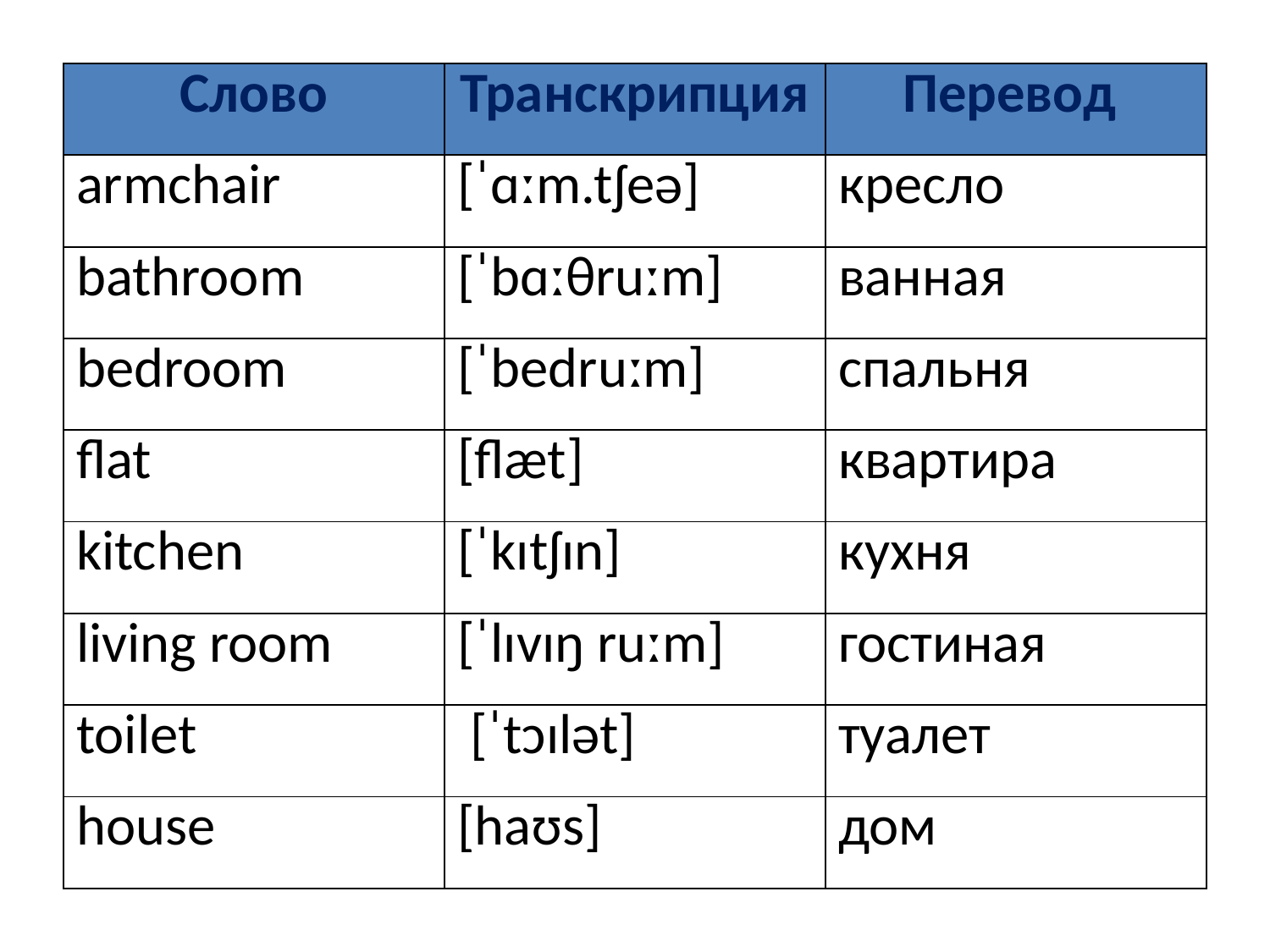

| Слово | Транскрипция | Перевод |
| --- | --- | --- |
| armchair | [ˈɑːm.tʃeə] | кресло |
| bathroom | [ˈbɑːθruːm] | ванная |
| bedroom | [ˈbedruːm] | спальня |
| flat | [flæt] | квартира |
| kitchen | [ˈkɪtʃɪn] | кухня |
| living room | [ˈlɪvɪŋ ruːm] | гостиная |
| toilet | [ˈtɔɪlət] | туалет |
| house | [haʊs] | дом |